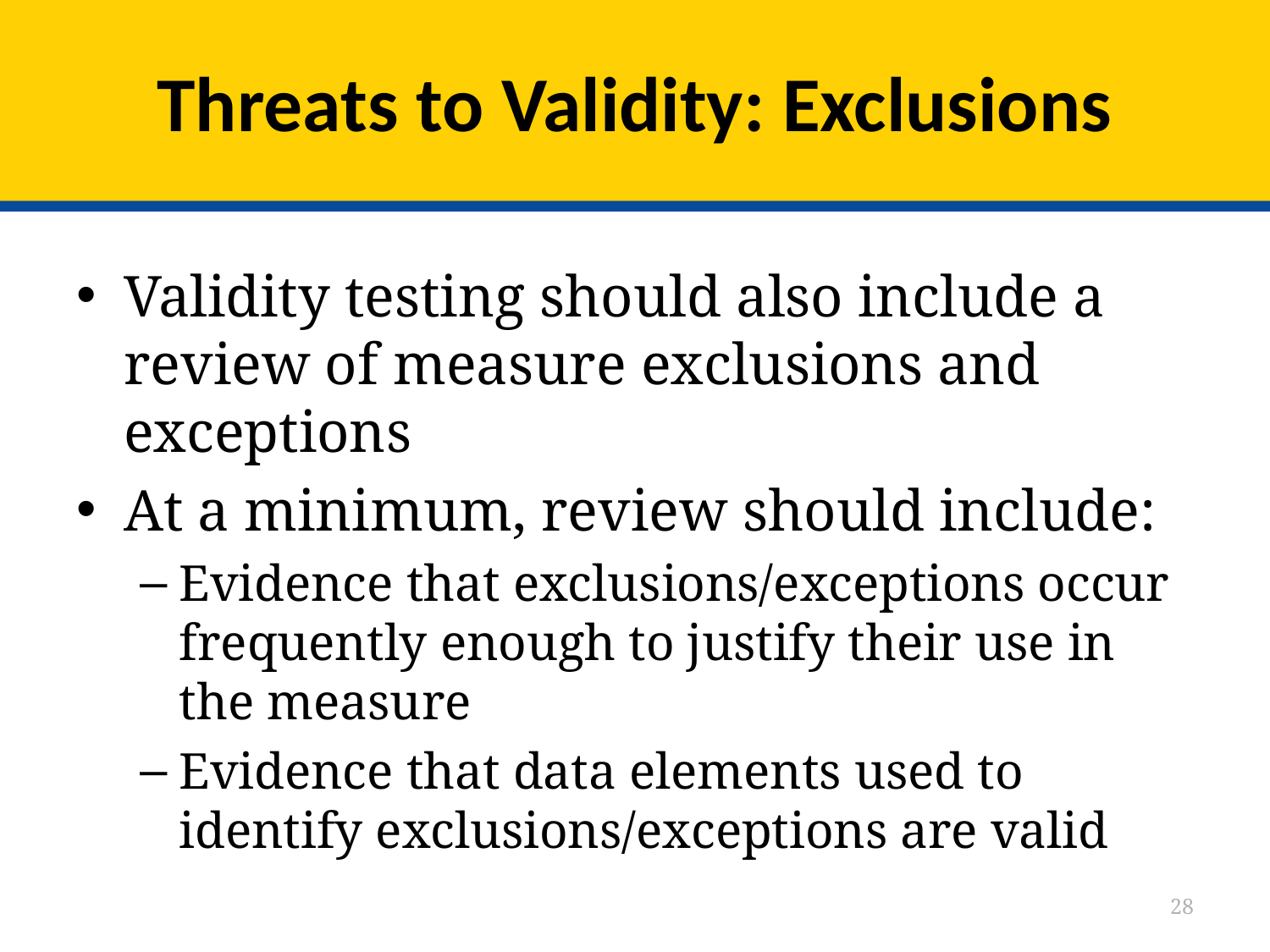

# Threats to Validity: Exclusions
Validity testing should also include a review of measure exclusions and exceptions
At a minimum, review should include:
Evidence that exclusions/exceptions occur frequently enough to justify their use in the measure
Evidence that data elements used to identify exclusions/exceptions are valid
28